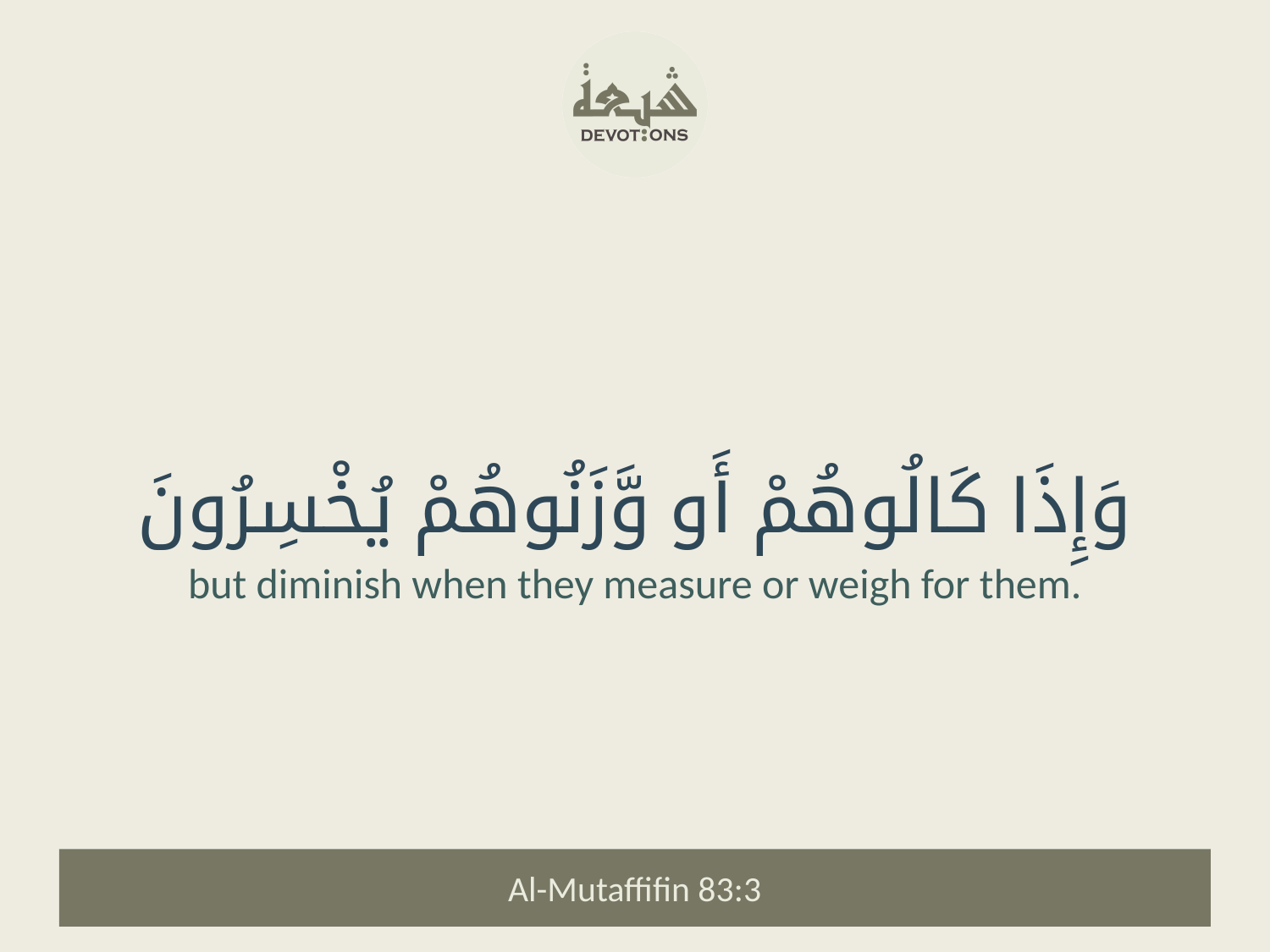

وَإِذَا كَالُوهُمْ أَو وَّزَنُوهُمْ يُخْسِرُونَ
but diminish when they measure or weigh for them.
Al-Mutaffifin 83:3